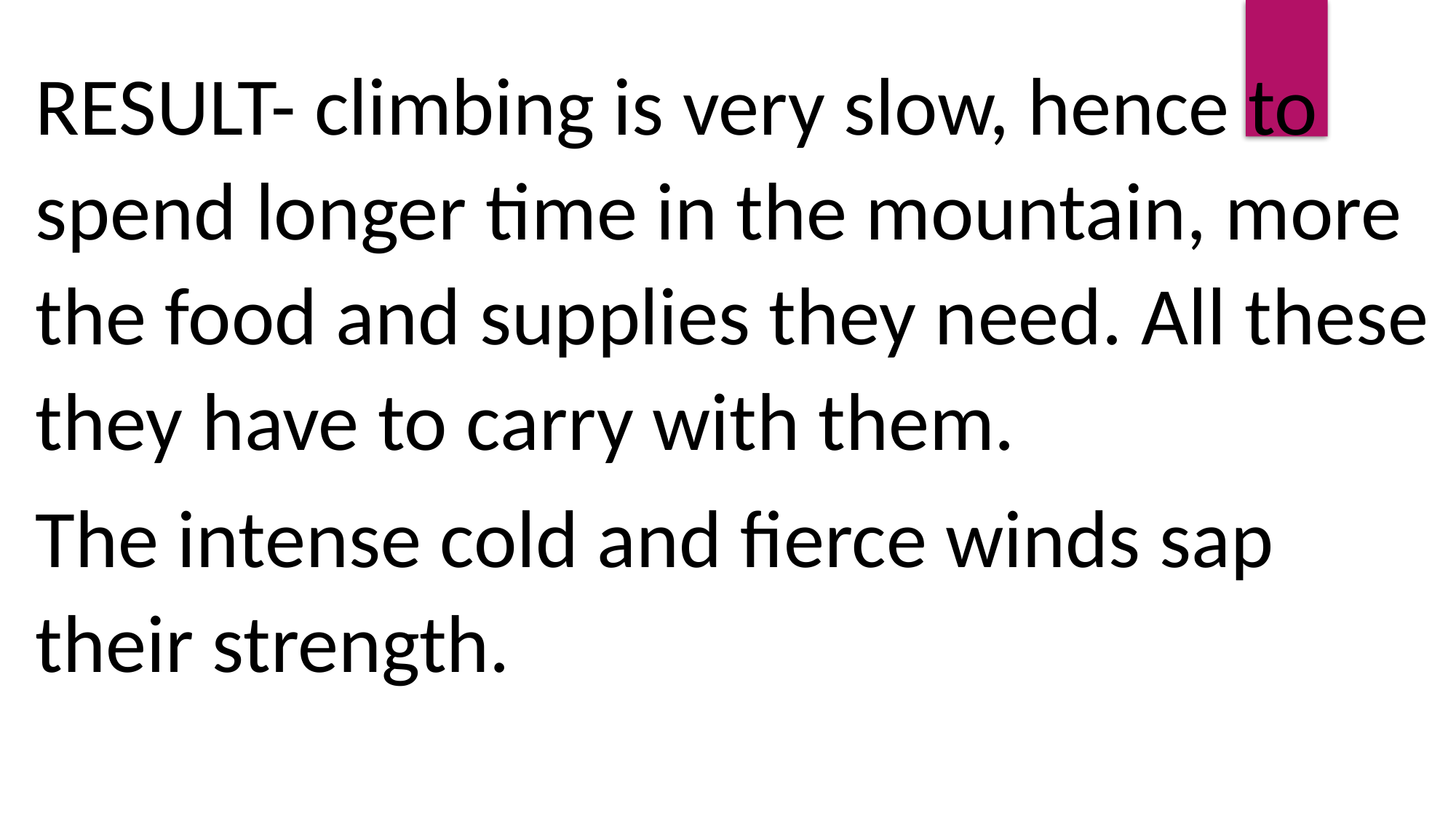

RESULT- climbing is very slow, hence to spend longer time in the mountain, more the food and supplies they need. All these they have to carry with them.
The intense cold and fierce winds sap their strength.